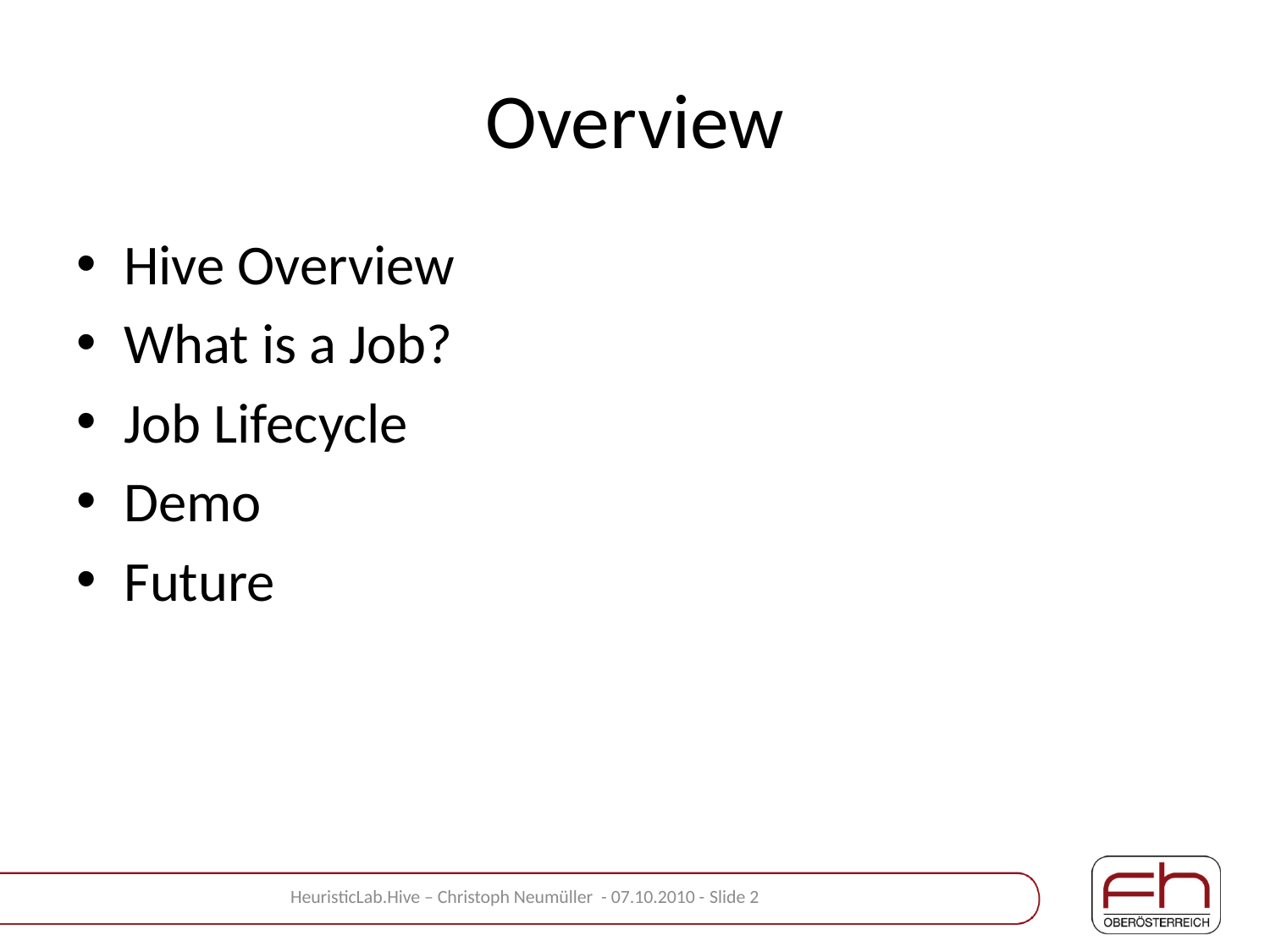

# Overview
Hive Overview
What is a Job?
Job Lifecycle
Demo
Future